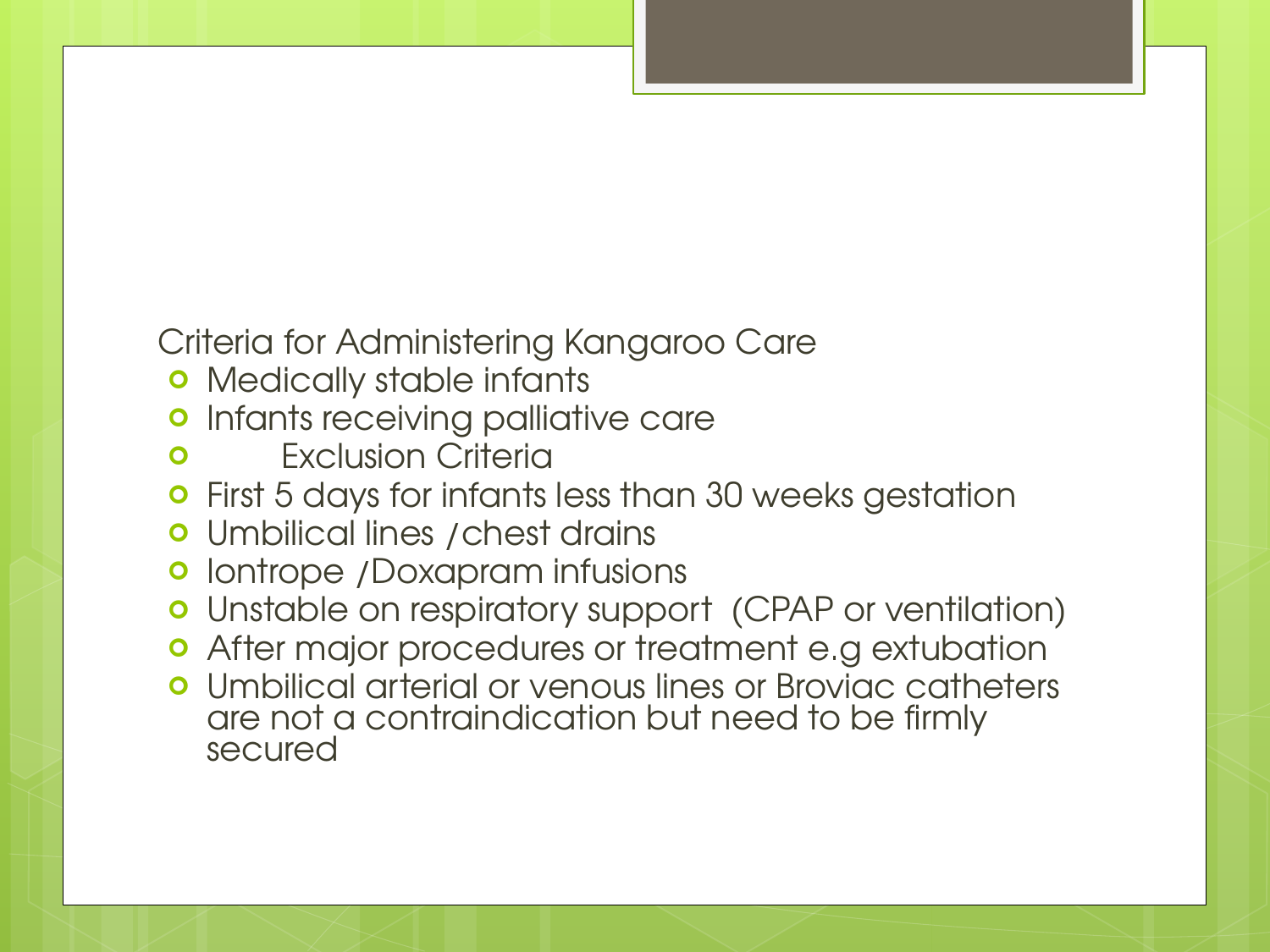

#
Criteria for Administering Kangaroo Care
Medically stable infants
Infants receiving palliative care
        Exclusion Criteria
First 5 days for infants less than 30 weeks gestation
Umbilical lines /chest drains
Iontrope /Doxapram infusions
Unstable on respiratory support  (CPAP or ventilation)
After major procedures or treatment e.g extubation
Umbilical arterial or venous lines or Broviac catheters are not a contraindication but need to be firmly secured